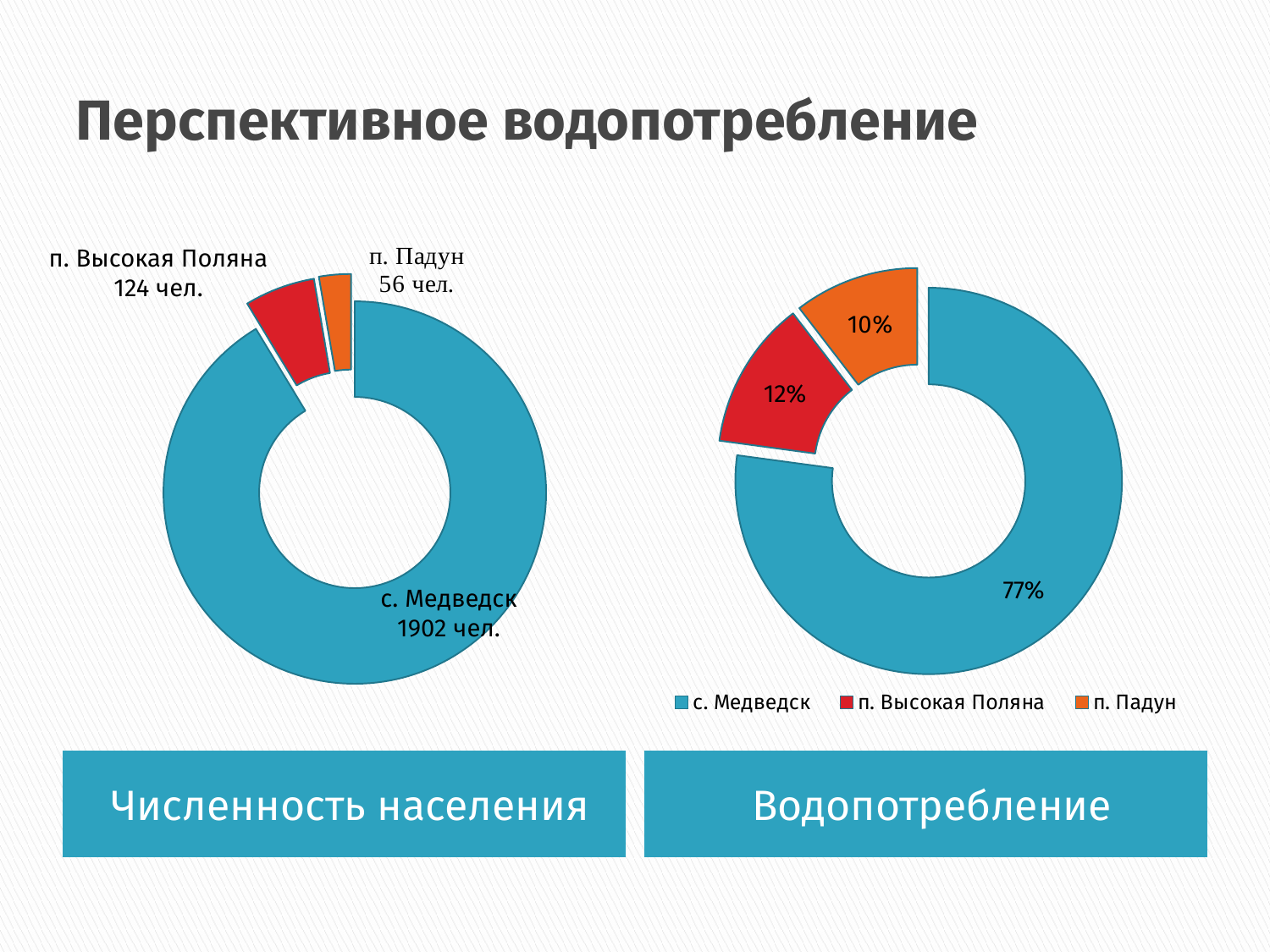

# Перспективное водопотребление

### Chart

| Category | Продажи |
|---|---|
| с. Медведск | 1902.0 |
| п. Высокая Поляна | 124.0 |
| п. Падун | 56.0 |

### Chart

| Category | Продажи |
|---|---|
| с. Медведск | 471.8 |
| п. Высокая Поляна | 76.0 |
| п. Падун | 63.9 |
п. Высокая Поляна
124 чел.
с. Медведск
1902 чел.
Численность населения
Водопотребление